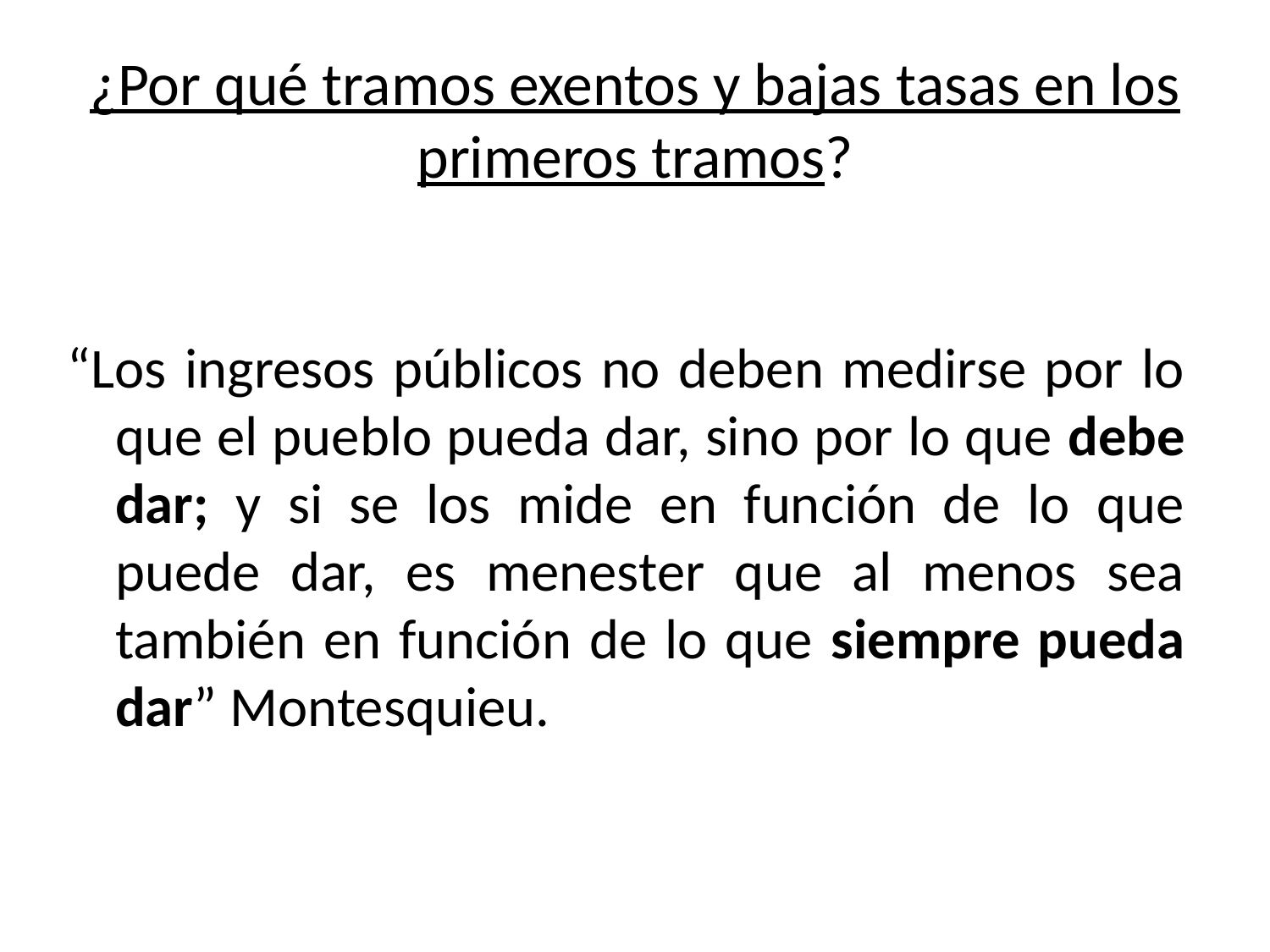

# ¿Por qué tramos exentos y bajas tasas en los primeros tramos?

“Los ingresos públicos no deben medirse por lo que el pueblo pueda dar, sino por lo que debe dar; y si se los mide en función de lo que puede dar, es menester que al menos sea también en función de lo que siempre pueda dar” Montesquieu.